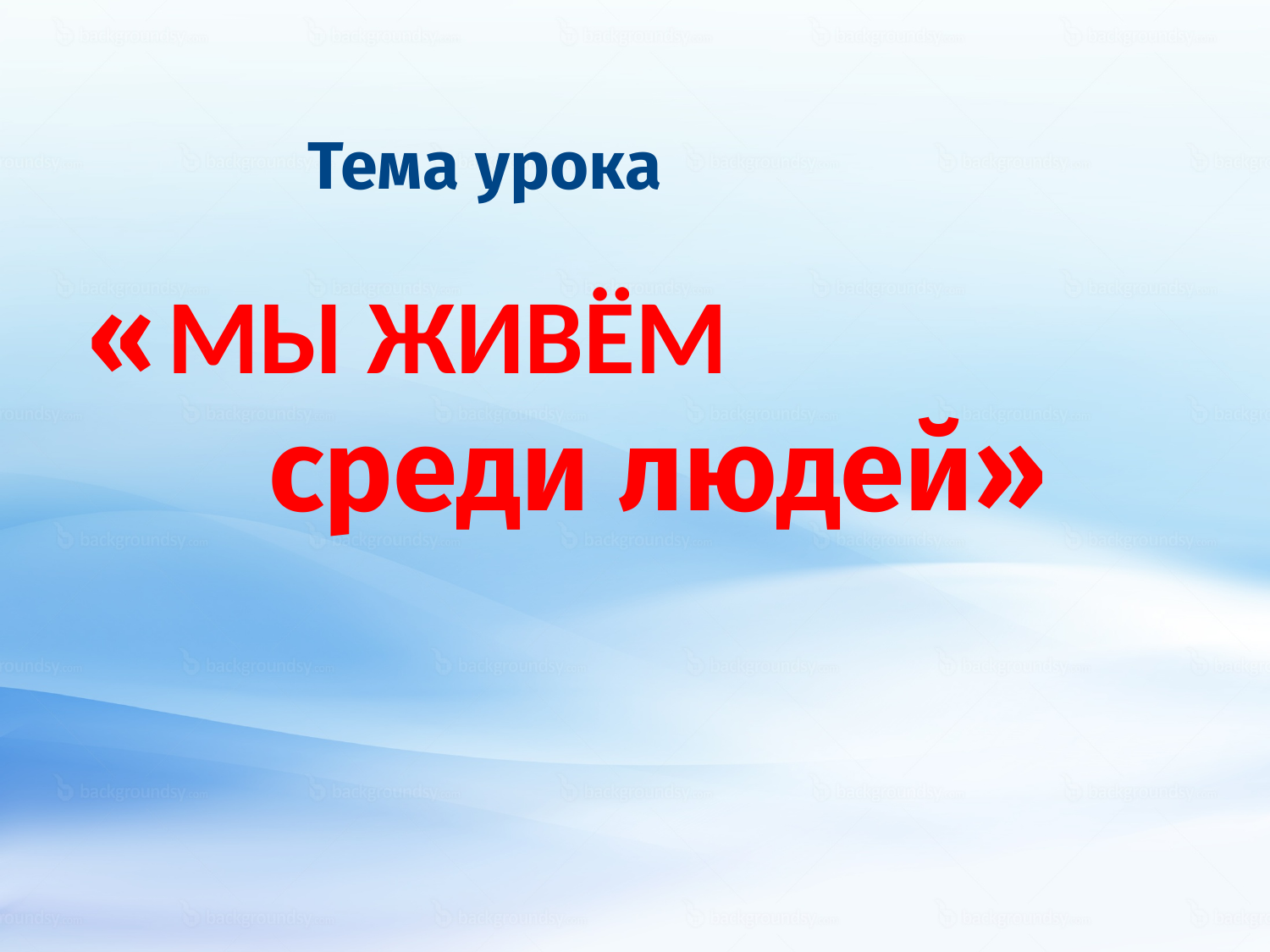

Тема урока

 « МЫ ЖИВЁМ
       среди людей»